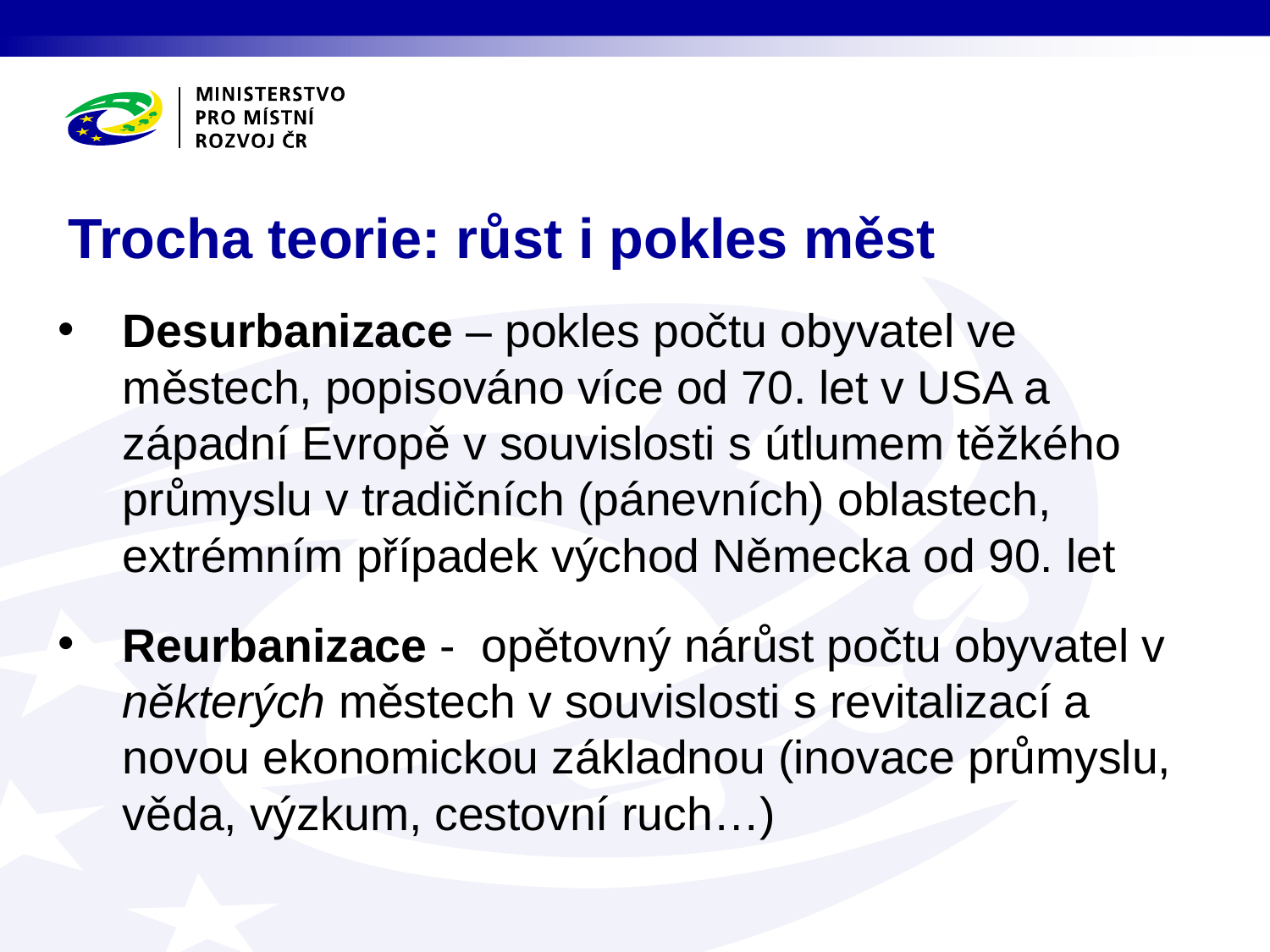

# Trocha teorie: růst i pokles měst
Desurbanizace – pokles počtu obyvatel ve městech, popisováno více od 70. let v USA a západní Evropě v souvislosti s útlumem těžkého průmyslu v tradičních (pánevních) oblastech, extrémním případek východ Německa od 90. let
Reurbanizace -  opětovný nárůst počtu obyvatel v některých městech v souvislosti s revitalizací a novou ekonomickou základnou (inovace průmyslu, věda, výzkum, cestovní ruch…)